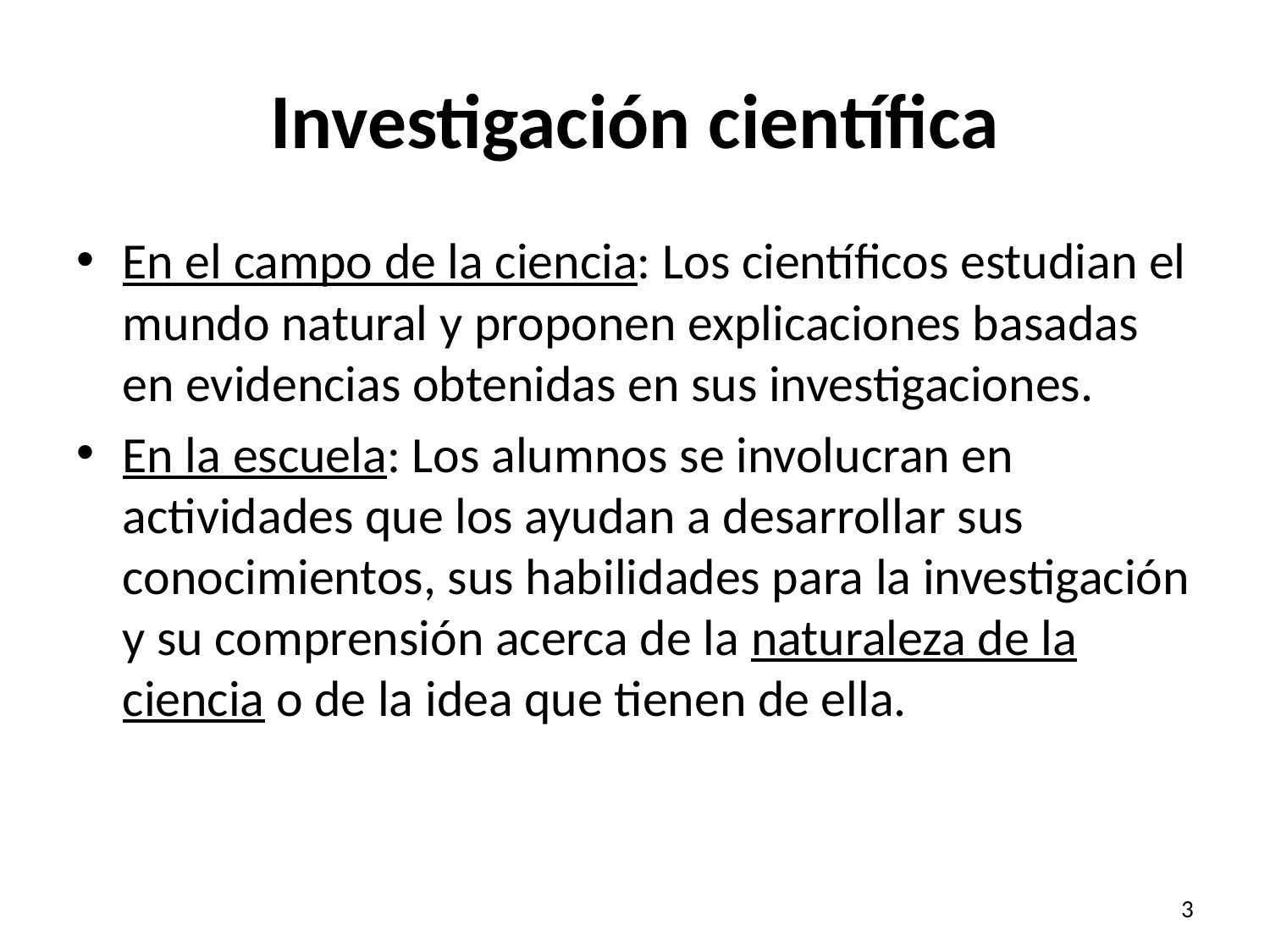

# Investigación científica
En el campo de la ciencia: Los científicos estudian el mundo natural y proponen explicaciones basadas en evidencias obtenidas en sus investigaciones.
En la escuela: Los alumnos se involucran en actividades que los ayudan a desarrollar sus conocimientos, sus habilidades para la investigación y su comprensión acerca de la naturaleza de la ciencia o de la idea que tienen de ella.
3